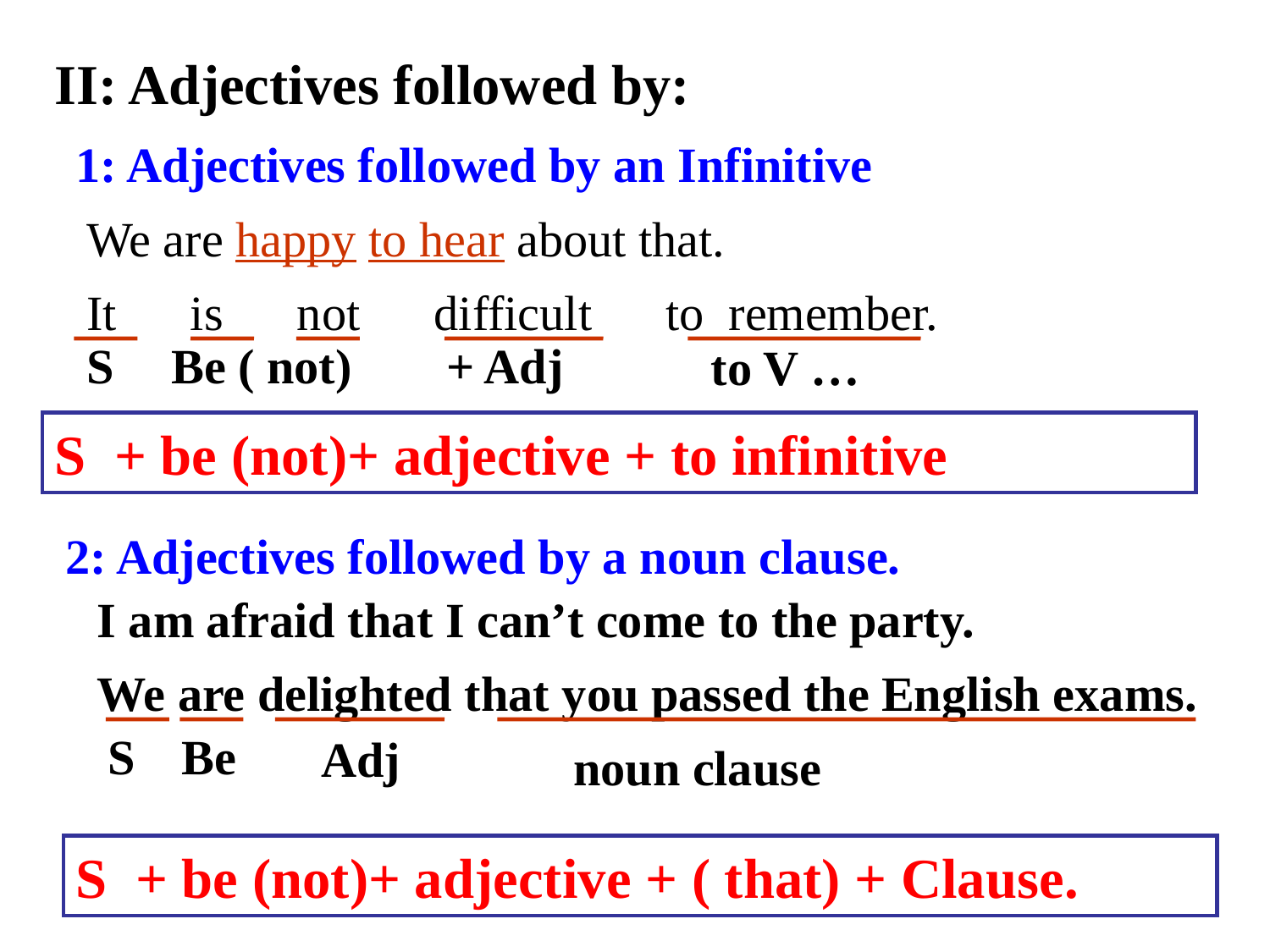

II: Adjectives followed by:
1: Adjectives followed by an Infinitive
We are happy to hear about that.
It      is      not      difficult      to  remember.
S
Be ( not)
+ Adj
to V …

S  + be (not)+ adjective + to infinitive
2: Adjectives followed by a noun clause.
I am afraid that I can’t come to the party.
We are delighted that you passed the English exams.
S

Be

 Adj
noun clause
S  + be (not)+ adjective + ( that) + Clause.